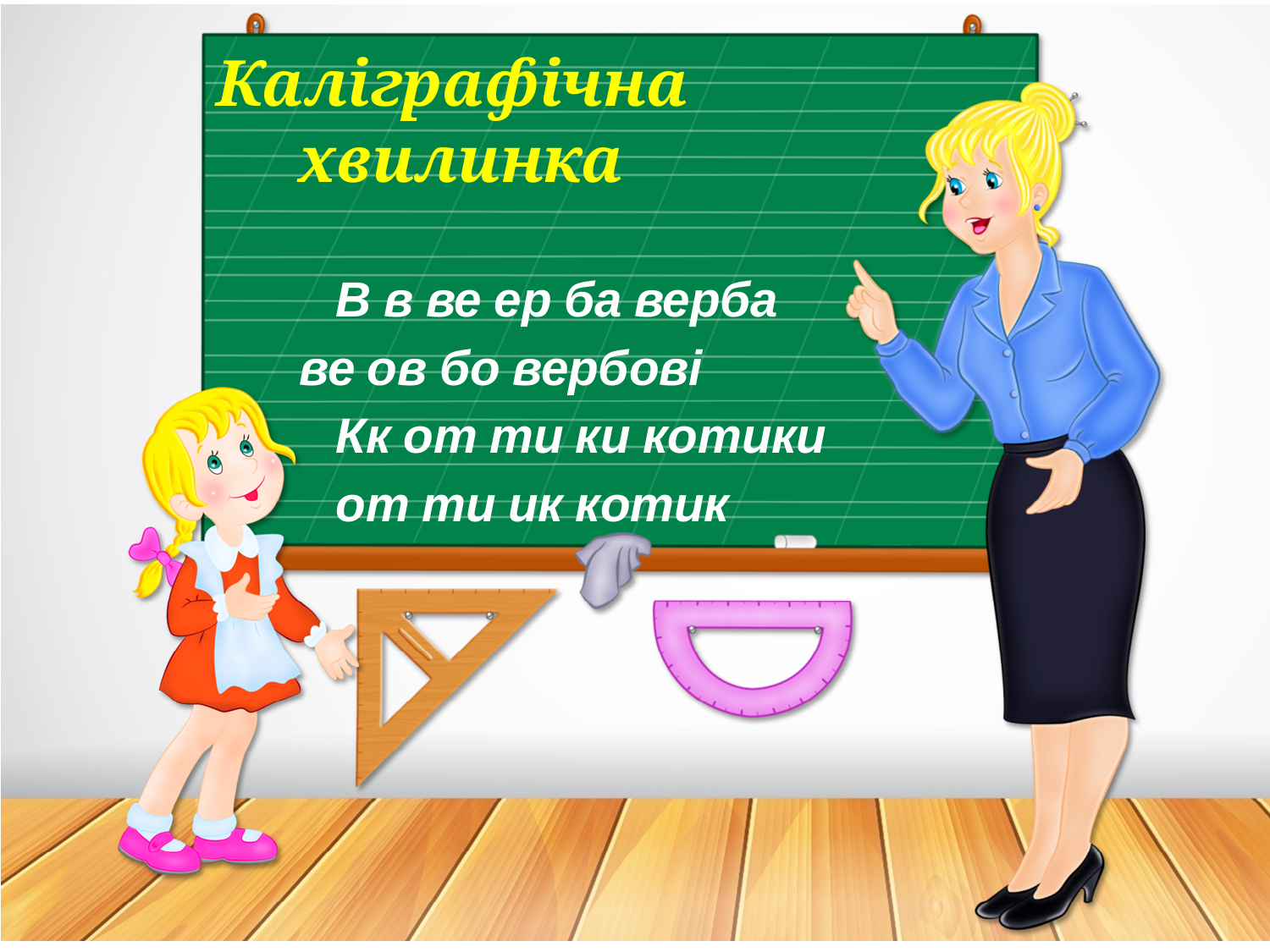

Каліграфічна
хвилинка
   В в ве ер ба верба ве ов бо вербові
   Кк от ти ки котики     от ти ик котик